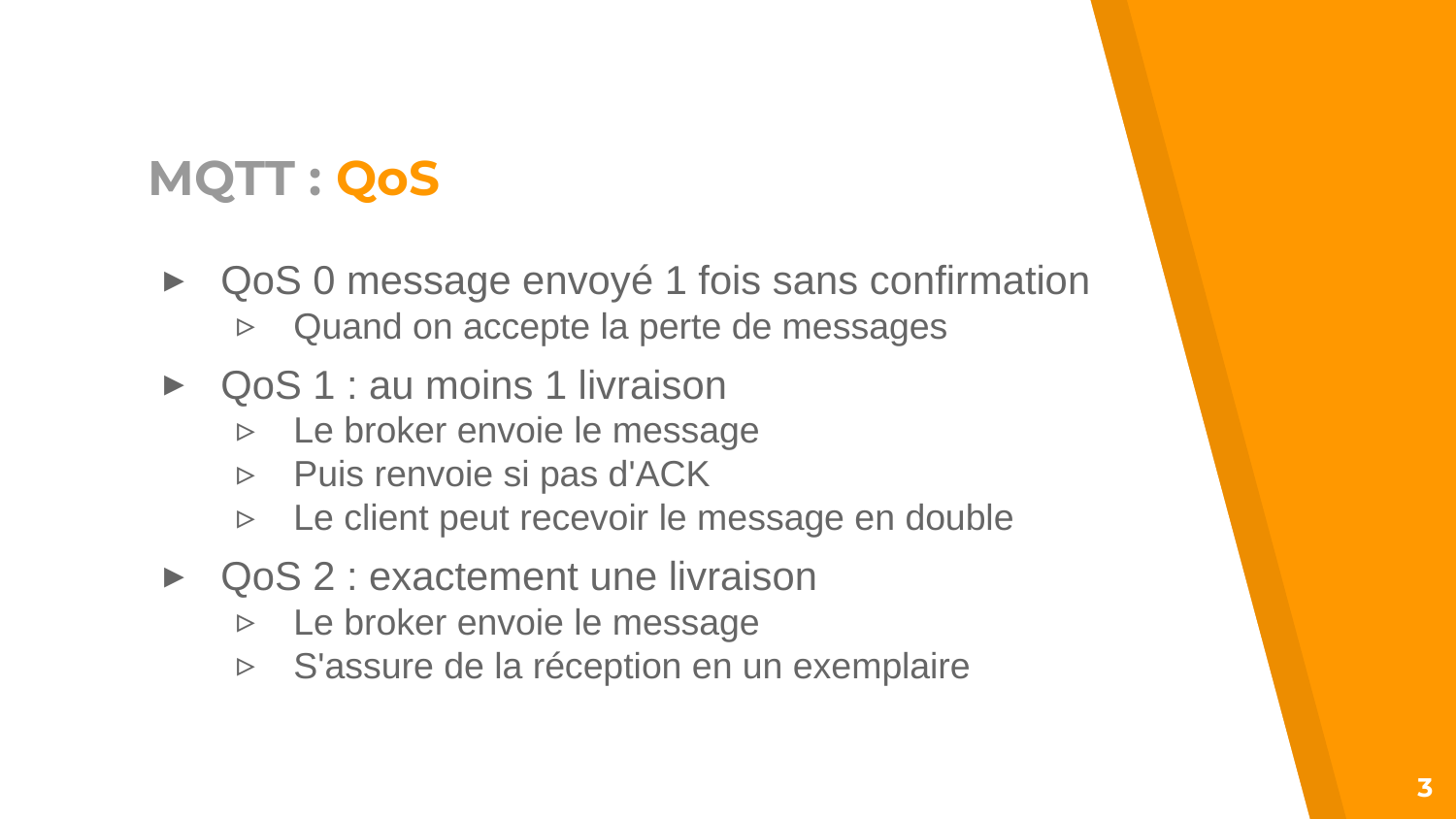

# MQTT : QoS
QoS 0 message envoyé 1 fois sans confirmation
Quand on accepte la perte de messages
QoS 1 : au moins 1 livraison
Le broker envoie le message
Puis renvoie si pas d'ACK
Le client peut recevoir le message en double
QoS 2 : exactement une livraison
Le broker envoie le message
S'assure de la réception en un exemplaire

3